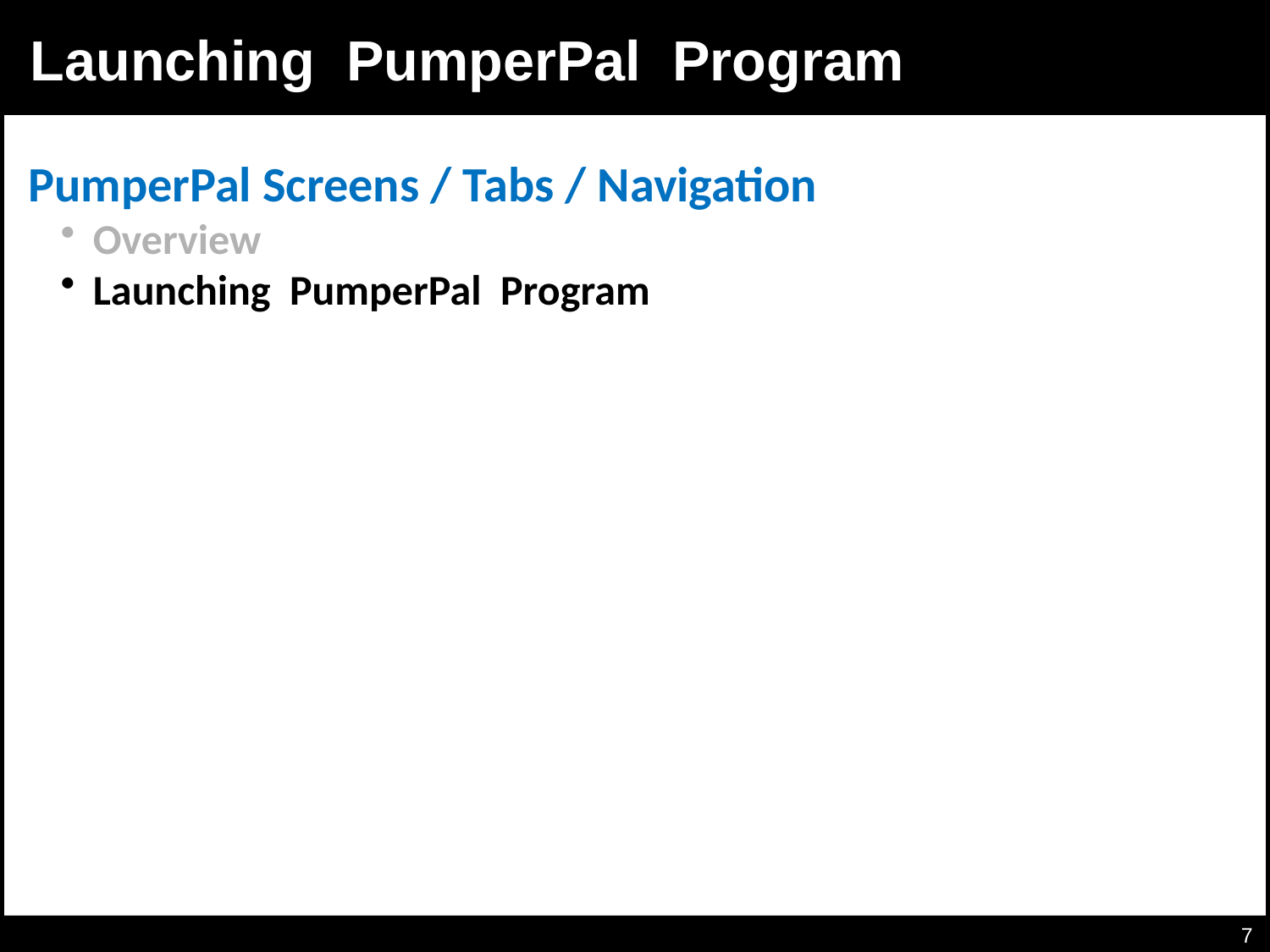

Intro 7
Launching  PumperPal  Program
PumperPal Screens / Tabs / Navigation
Overview
Launching  PumperPal  Program